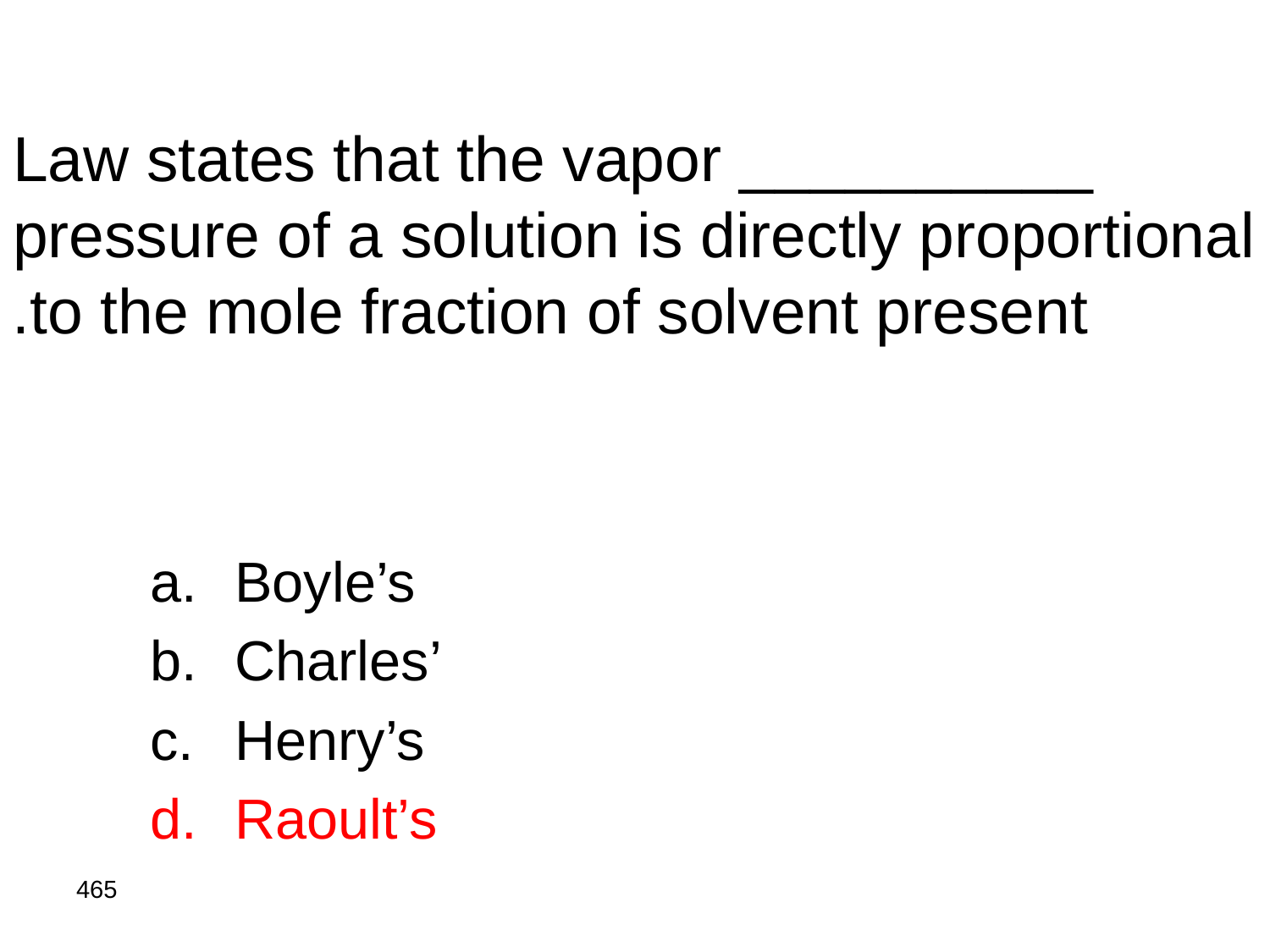

# __________ Law states that the vapor pressure of a solution is directly proportional to the mole fraction of solvent present.
Boyle’s
Charles’
Henry’s
Raoult’s
465